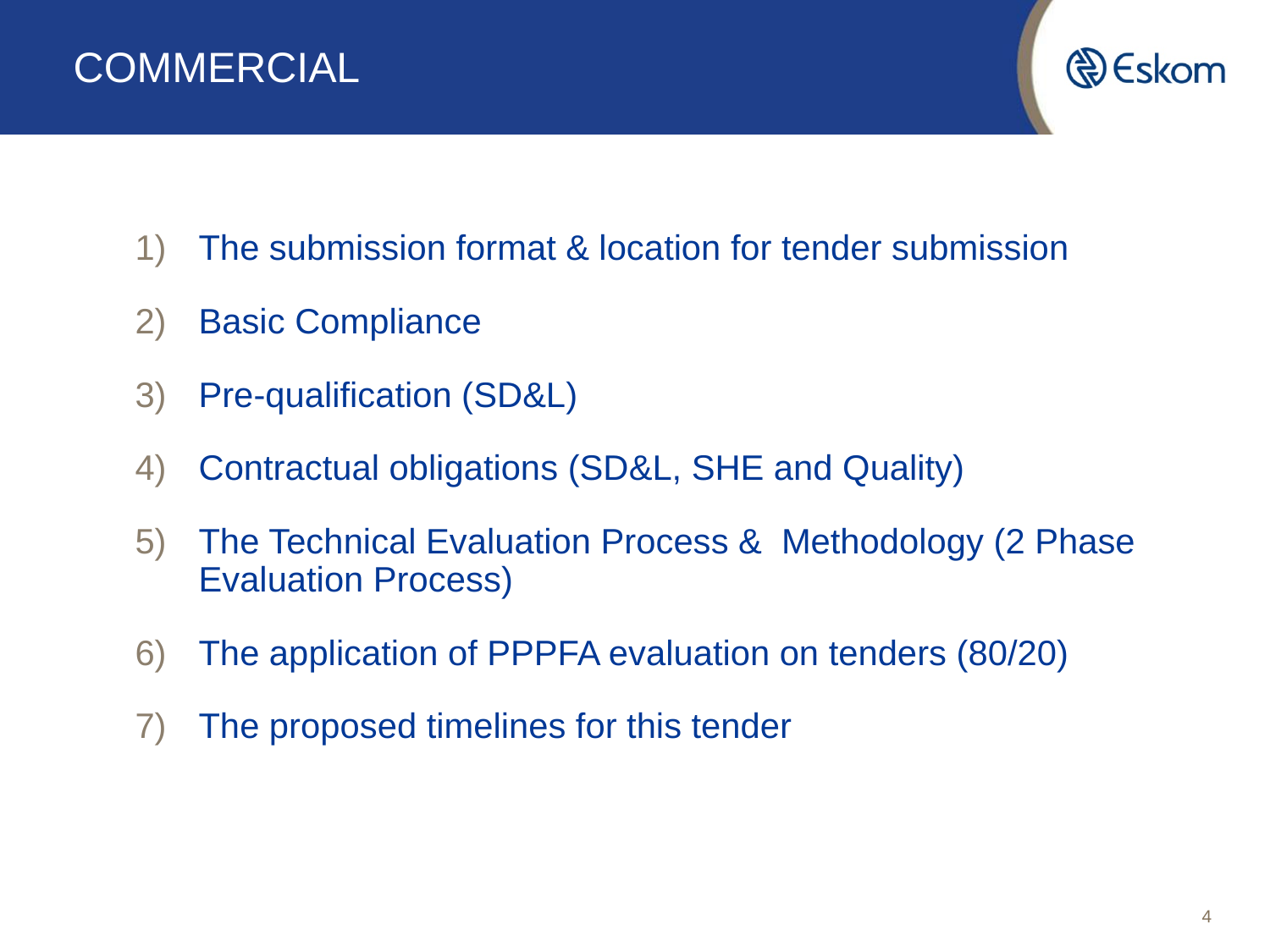

# COMMERCIAL

The submission format & location for tender submission
Basic Compliance
Pre-qualification (SD&L)
Contractual obligations (SD&L, SHE and Quality)
The Technical Evaluation Process &  Methodology (2 Phase Evaluation Process)
The application of PPPFA evaluation on tenders (80/20)
The proposed timelines for this tender

4